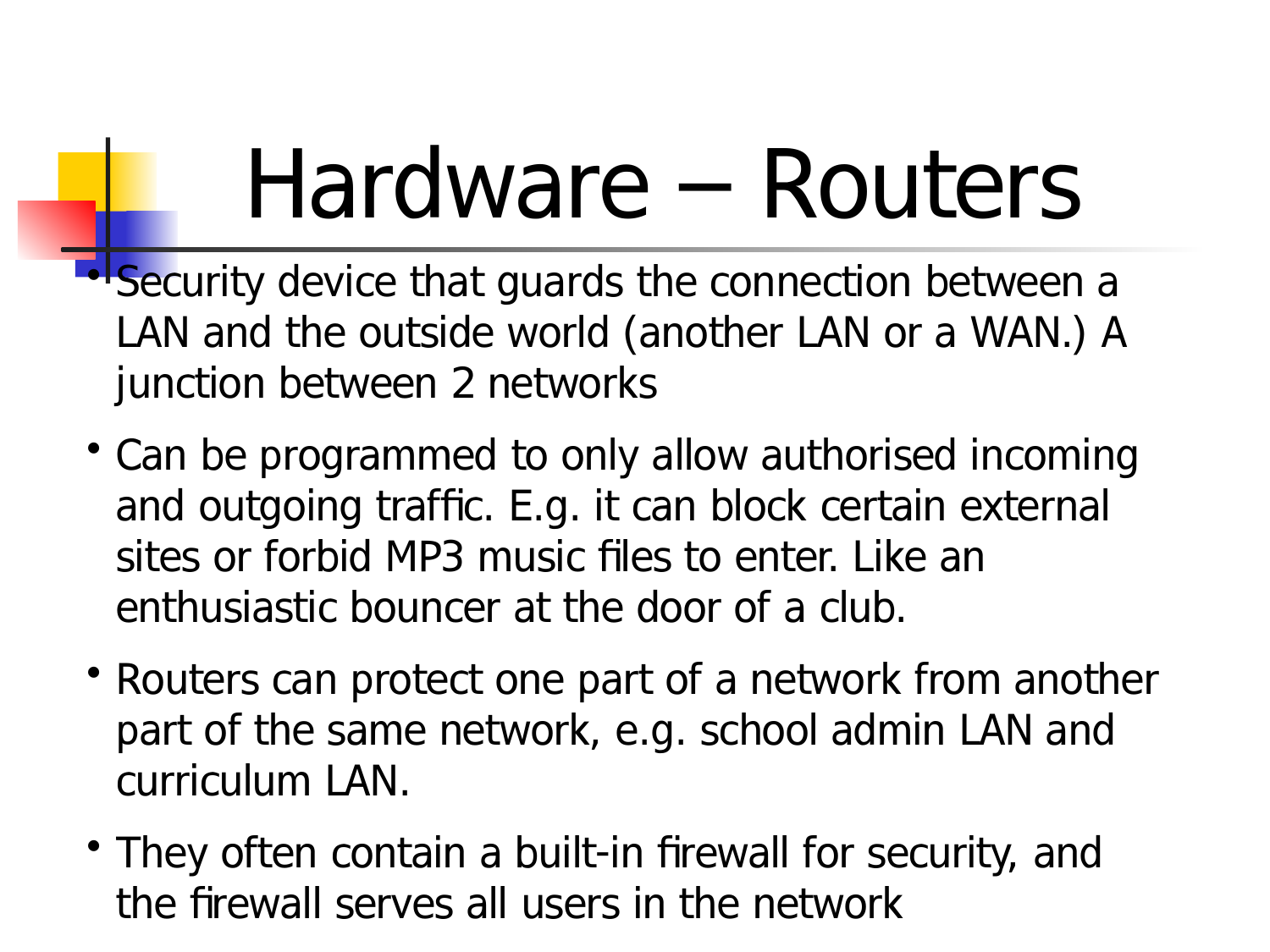

Hardware – Routers
Security device that guards the connection between a LAN and the outside world (another LAN or a WAN.) A junction between 2 networks
Can be programmed to only allow authorised incoming and outgoing traffic. E.g. it can block certain external sites or forbid MP3 music files to enter. Like an enthusiastic bouncer at the door of a club.
Routers can protect one part of a network from another part of the same network, e.g. school admin LAN and curriculum LAN.
They often contain a built-in firewall for security, and the firewall serves all users in the network